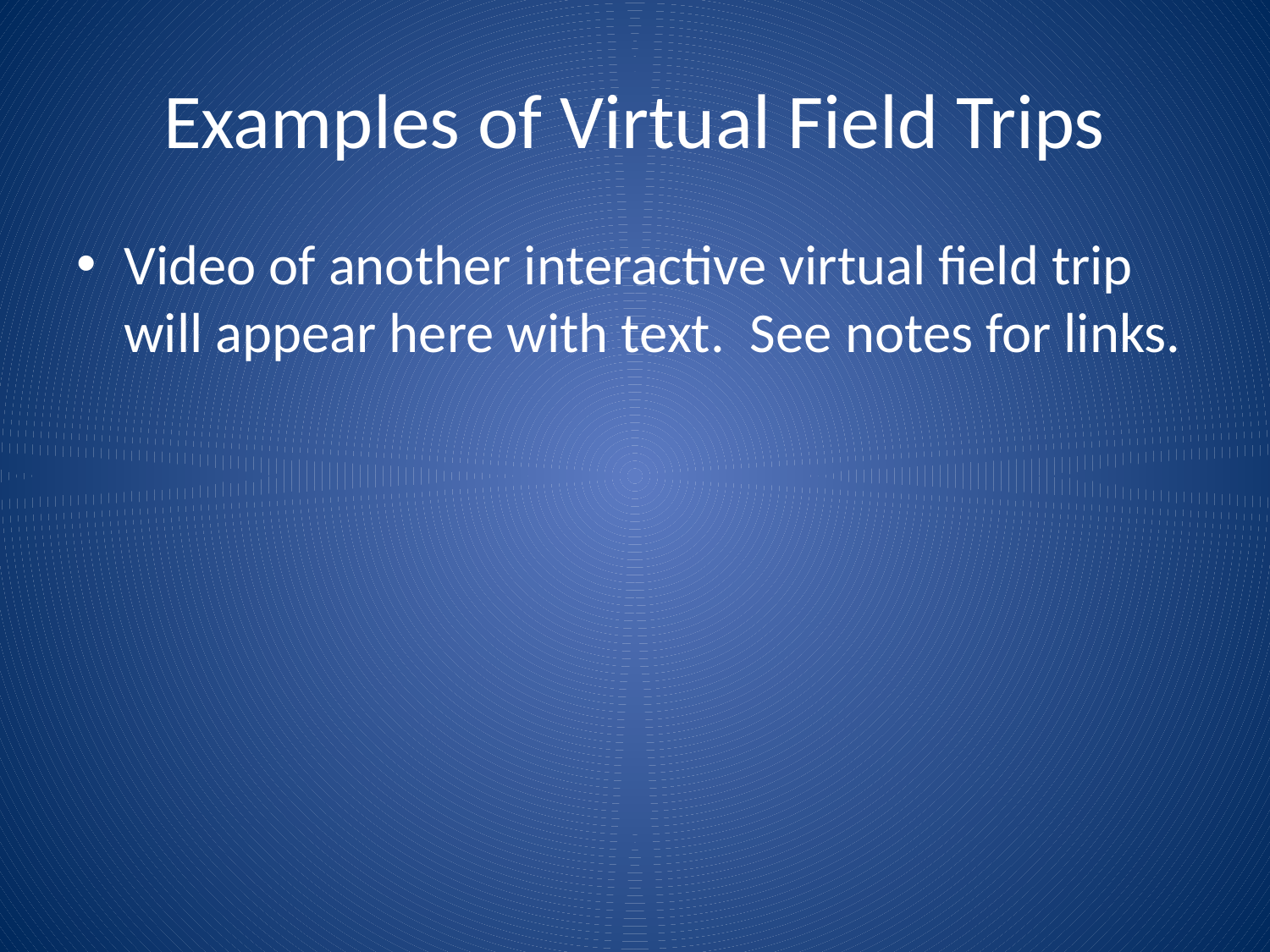

# Examples of Virtual Field Trips
Video of another interactive virtual field trip will appear here with text.  See notes for links.